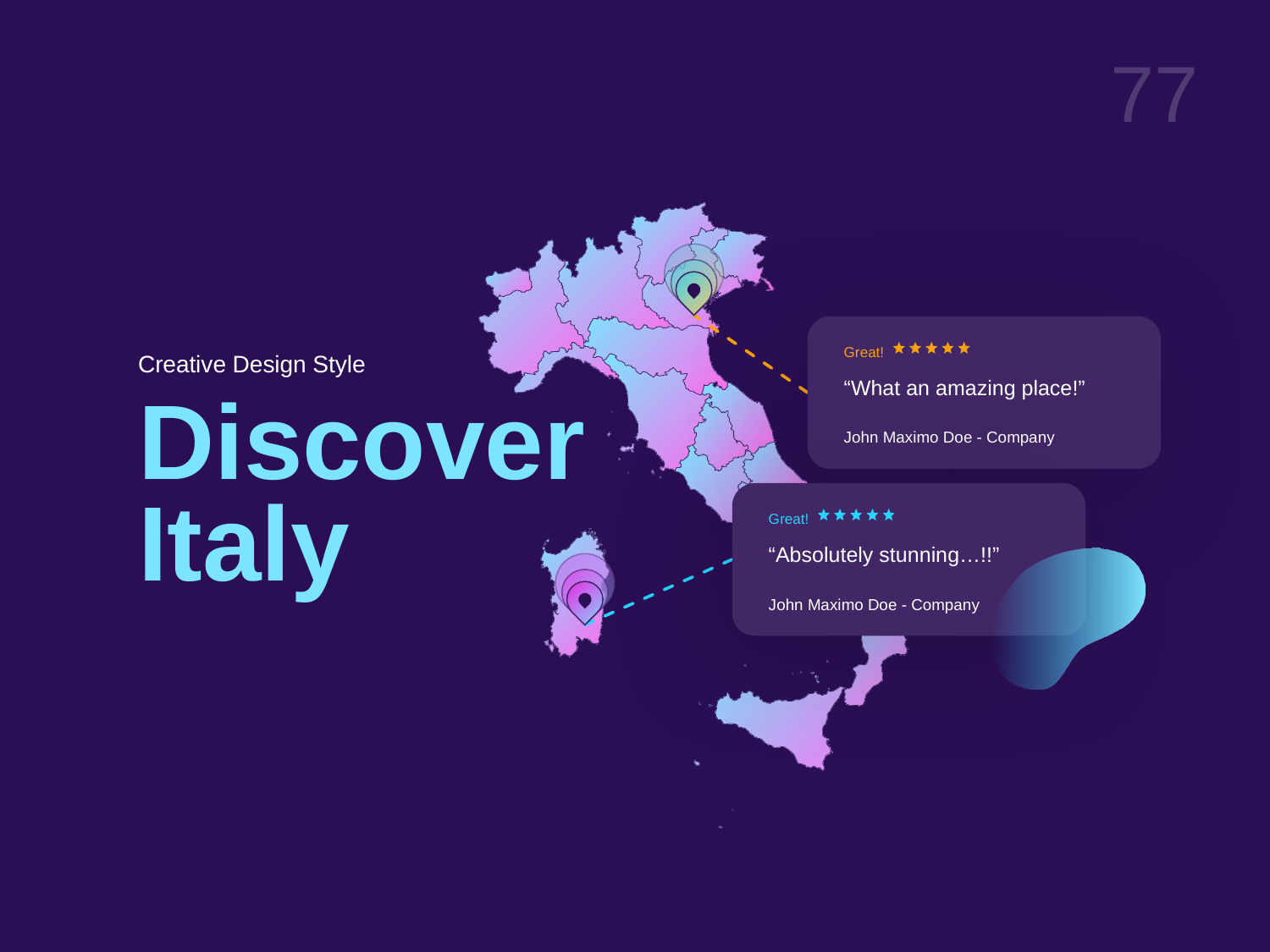

Great!

Creative Design Style
“What an amazing place!”
John Maximo Doe - Company
Discover Italy

Great!

“Absolutely stunning…!!”
John Maximo Doe - Company